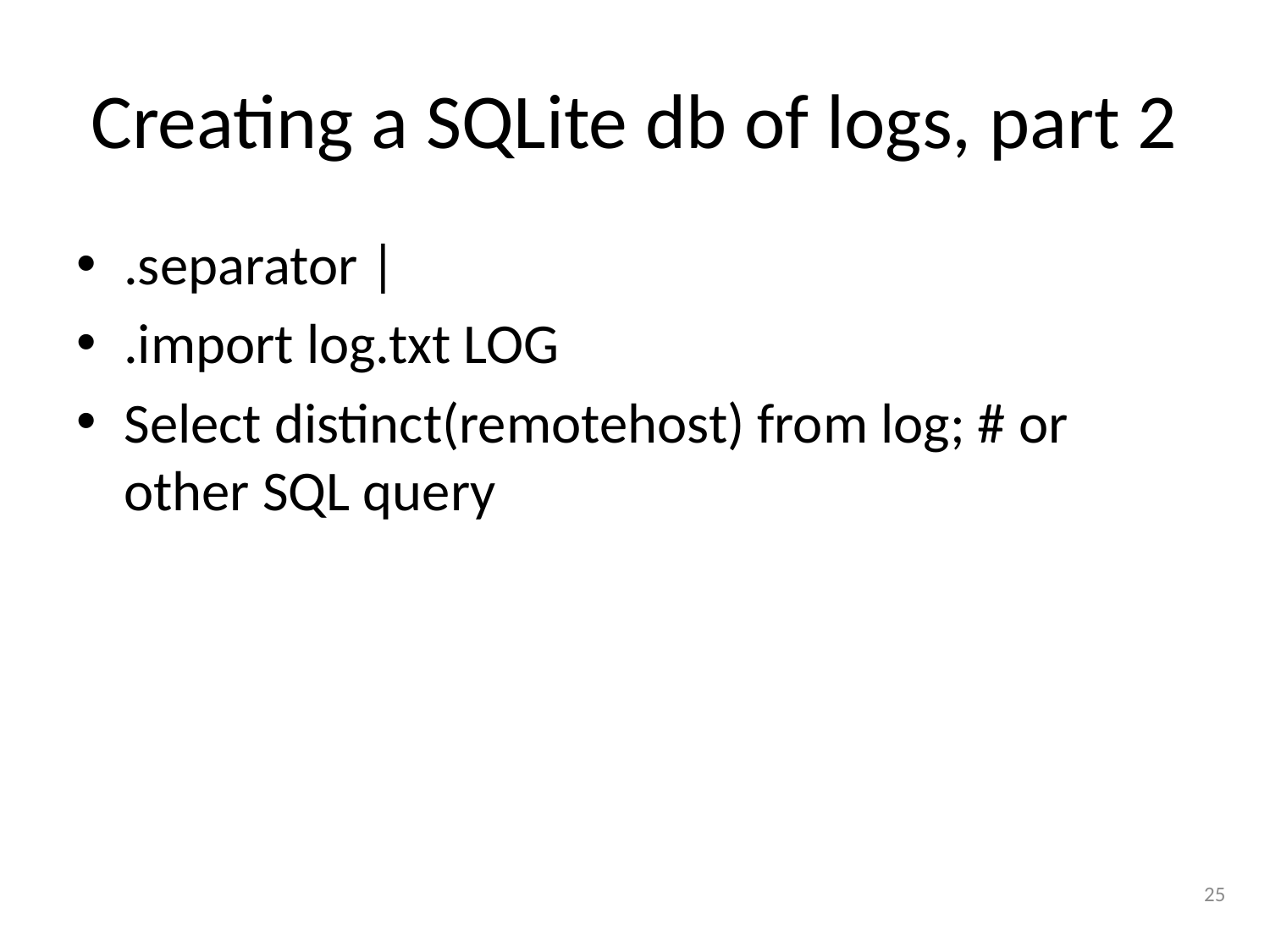

# Creating a SQLite db of logs, part 2
.separator |
.import log.txt LOG
Select distinct(remotehost) from log; # or other SQL query

25